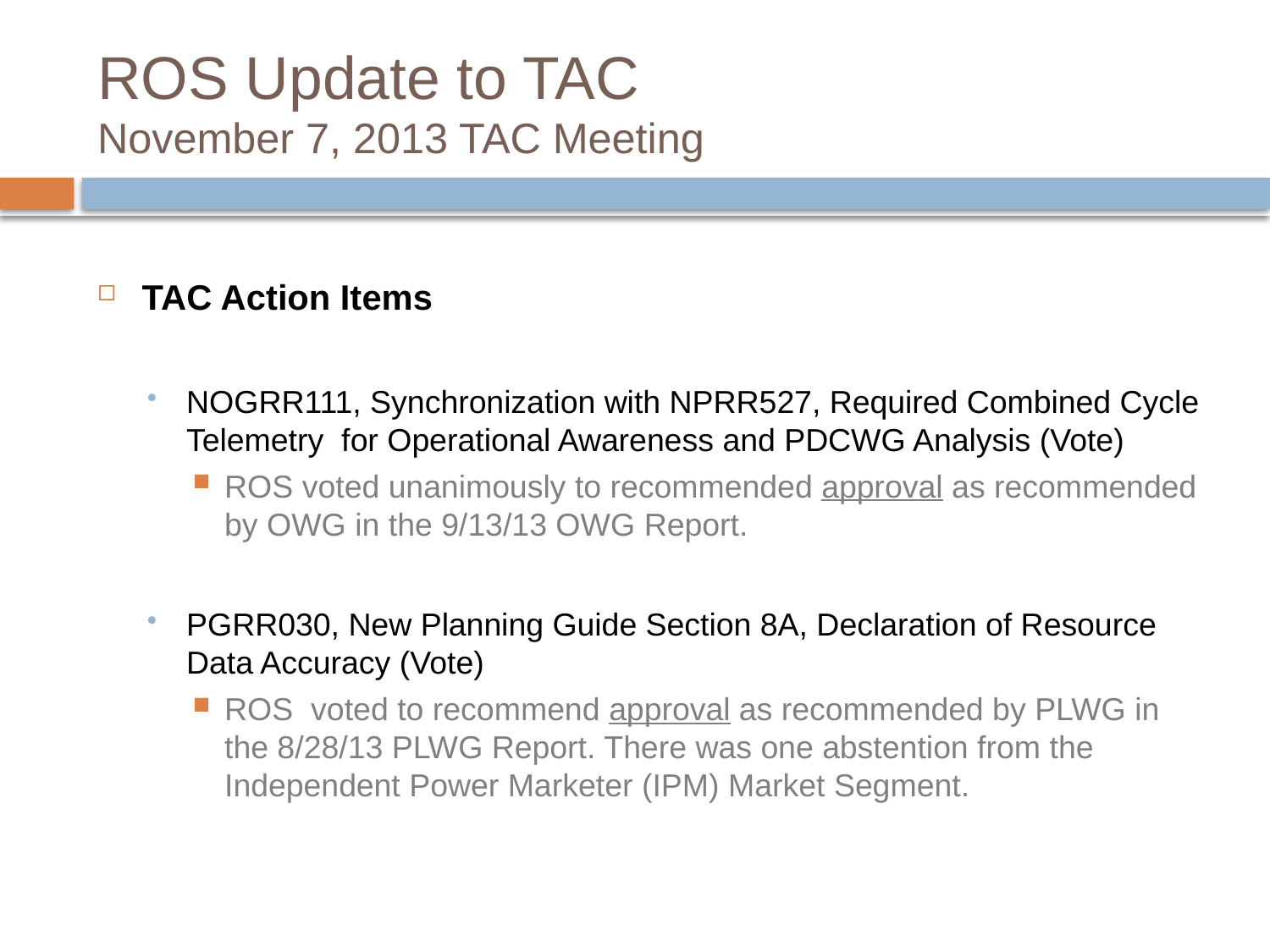

# ROS Update to TAC November 7, 2013 TAC Meeting

TAC Action Items

NOGRR111, Synchronization with NPRR527, Required Combined Cycle Telemetry  for Operational Awareness and PDCWG Analysis (Vote)
ROS voted unanimously to recommended approval as recommended by OWG in the 9/13/13 OWG Report.

PGRR030, New Planning Guide Section 8A, Declaration of Resource Data Accuracy (Vote)
ROS  voted to recommend approval as recommended by PLWG in the 8/28/13 PLWG Report. There was one abstention from the Independent Power Marketer (IPM) Market Segment.